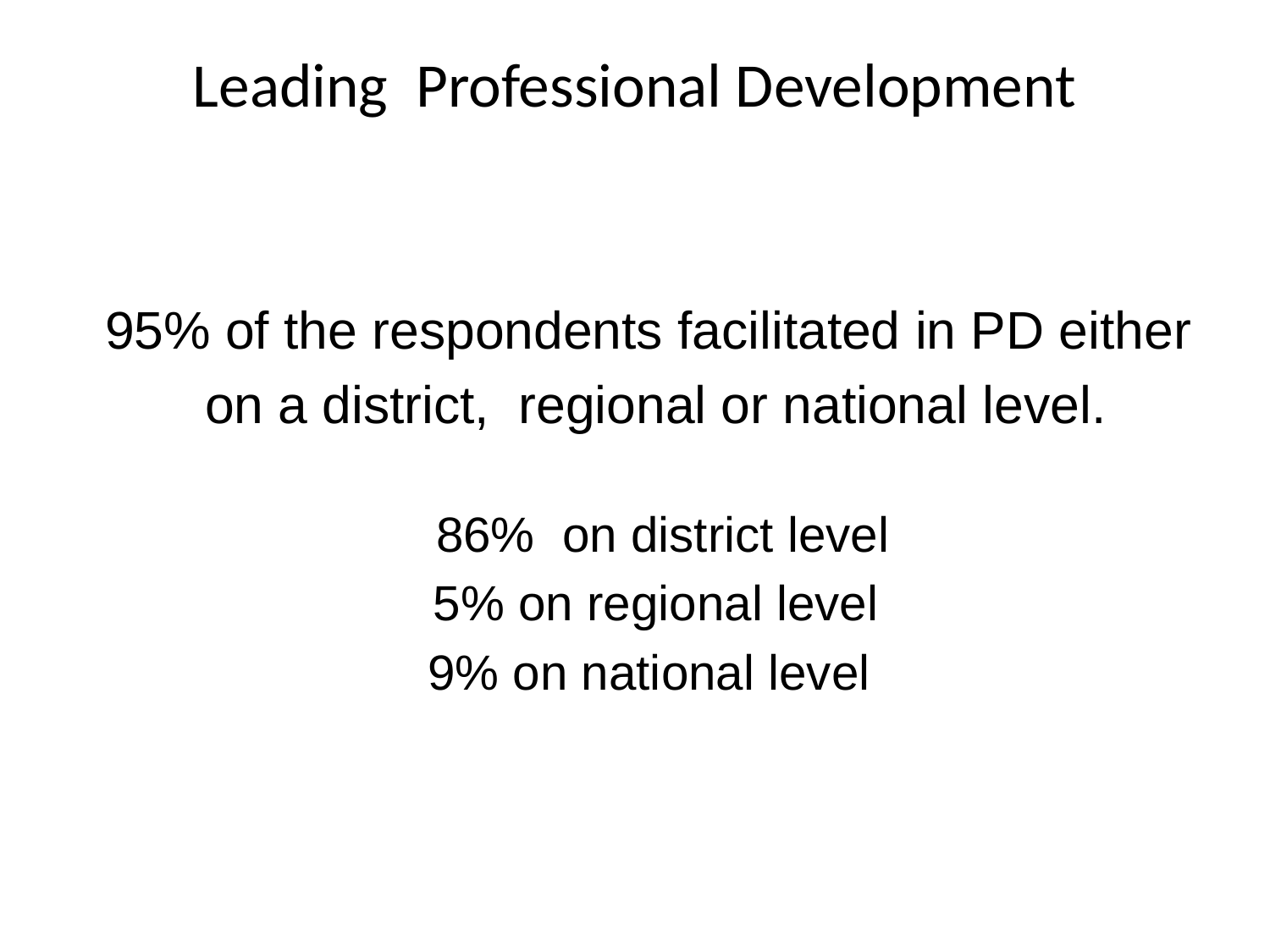

# Leading  Professional Development

95% of the respondents facilitated in PD either
on a district,  regional or national level.

 86%  on district level
5% on regional level
9% on national level